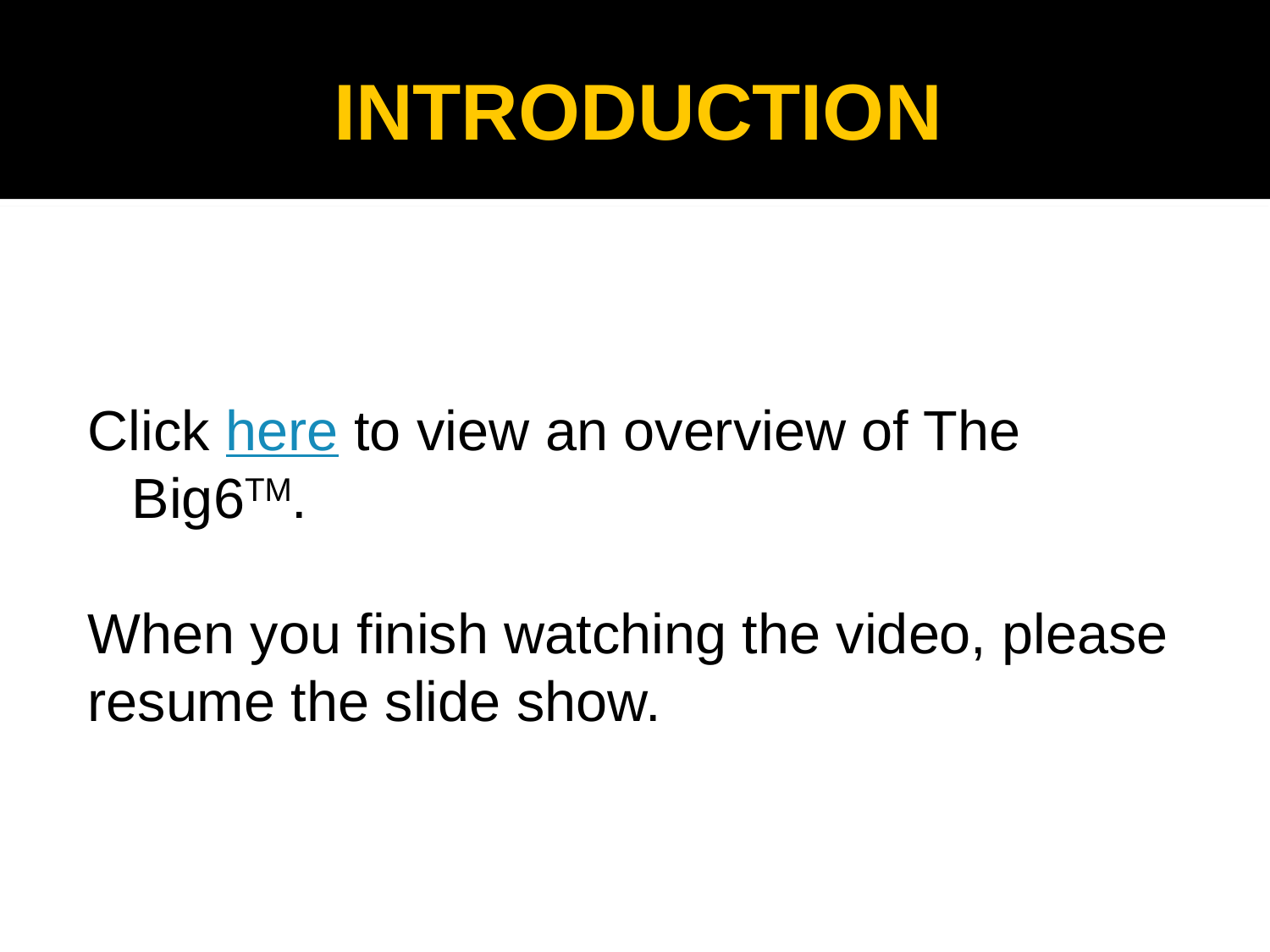

# INTRODUCTION

Click here to view an overview of The Big6TM.

When you finish watching the video, please
resume the slide show.